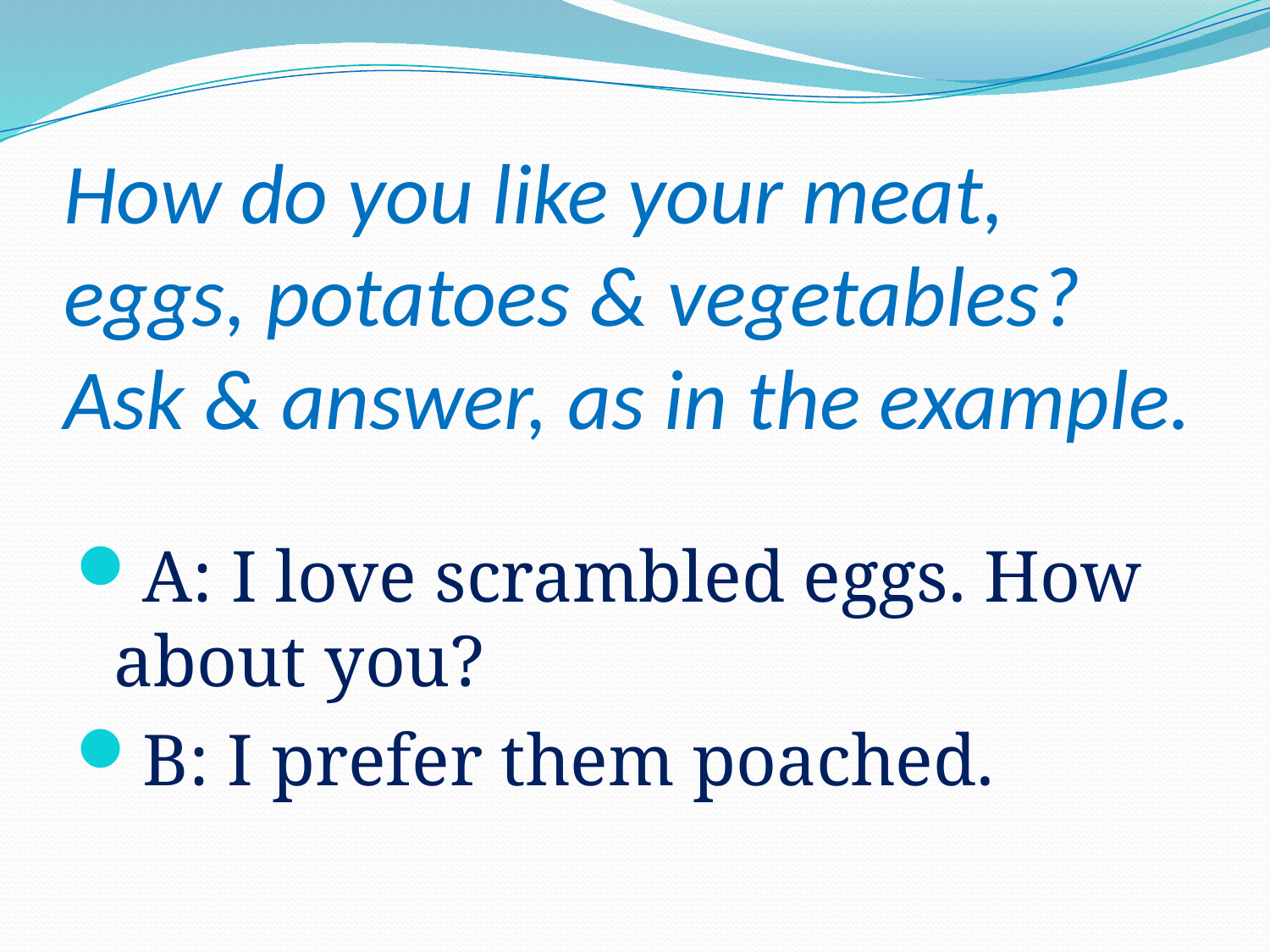

# How do you like your meat, eggs, potatoes & vegetables? Ask & answer, as in the example.
A: I love scrambled eggs. How about you?
B: I prefer them poached.